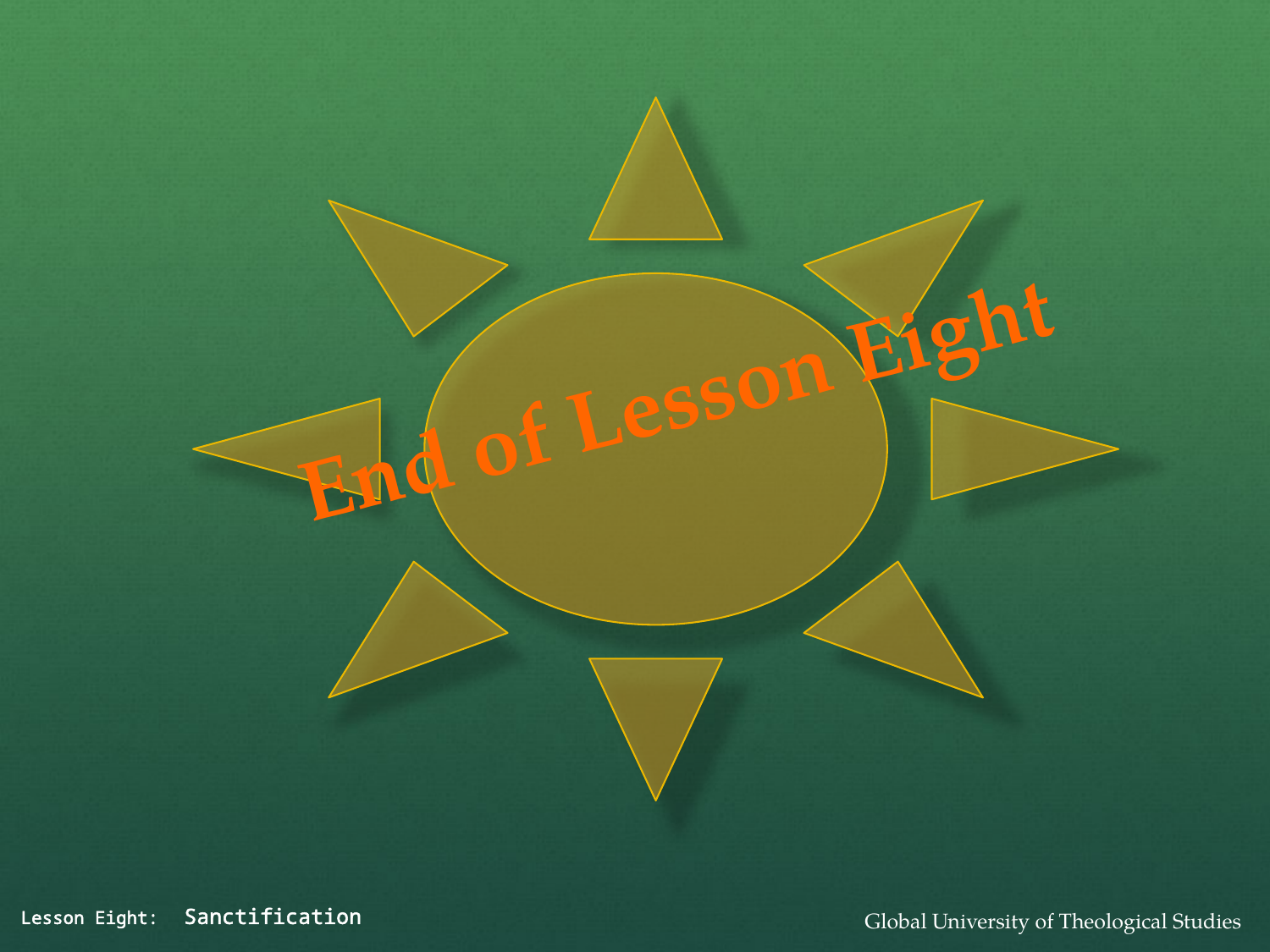

End of Lesson Eight
Lesson Eight:  Sanctification
Global University of Theological Studies